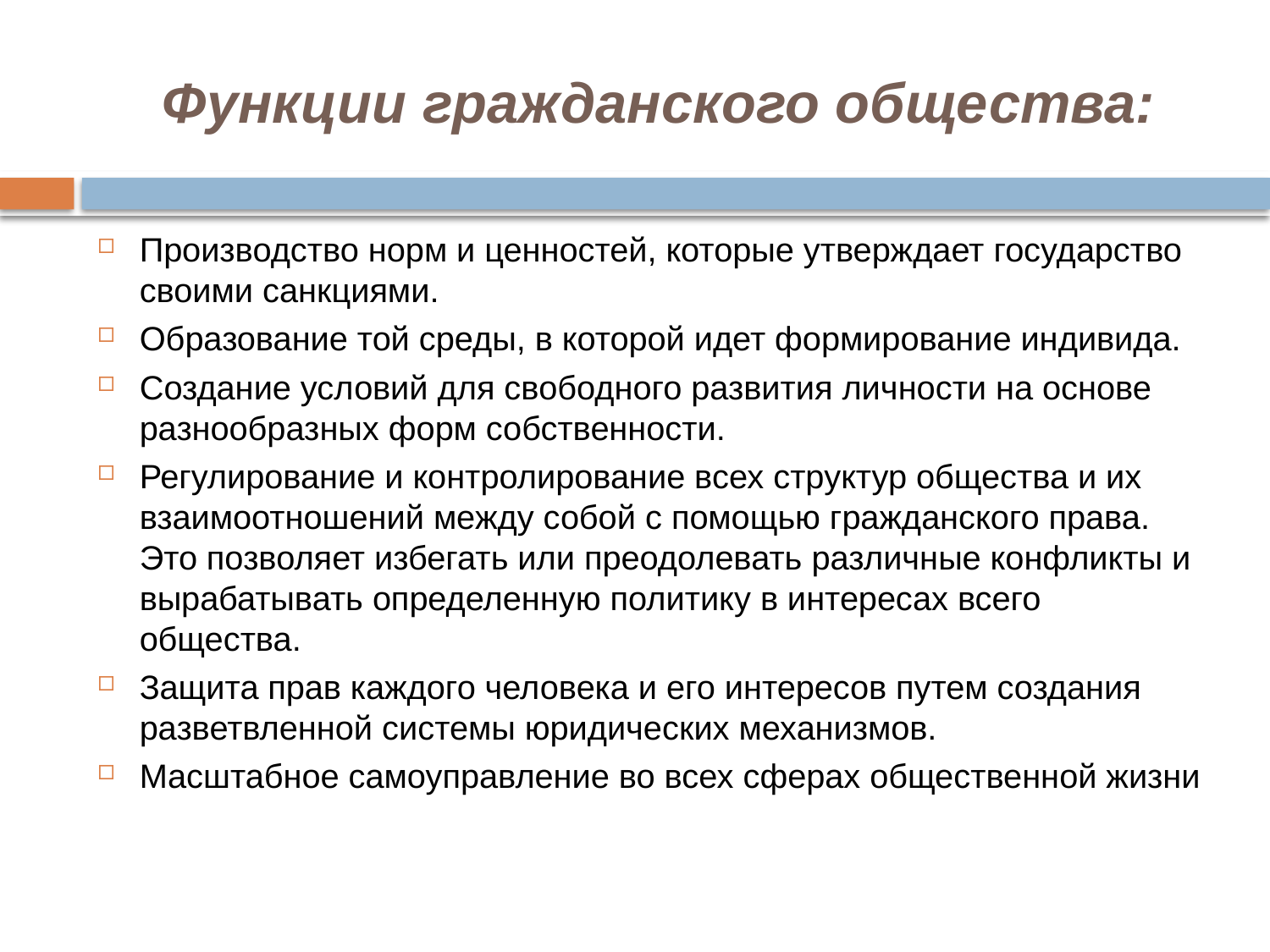

# Функции гражданского общества:
Производство норм и ценностей, которые утверждает государство своими санкциями.
Образование той среды, в которой идет формирование индивида.
Создание условий для свободного развития личности на основе разнообразных форм собственности.
Регулирование и контролирование всех структур общества и их взаимоотношений между собой с помощью гражданского права. Это позволяет избегать или преодолевать различные конфликты и вырабатывать определенную политику в интересах всего общества.
Защита прав каждого человека и его интересов путем создания разветвленной системы юридических механизмов.
Масштабное самоуправление во всех сферах общественной жизни